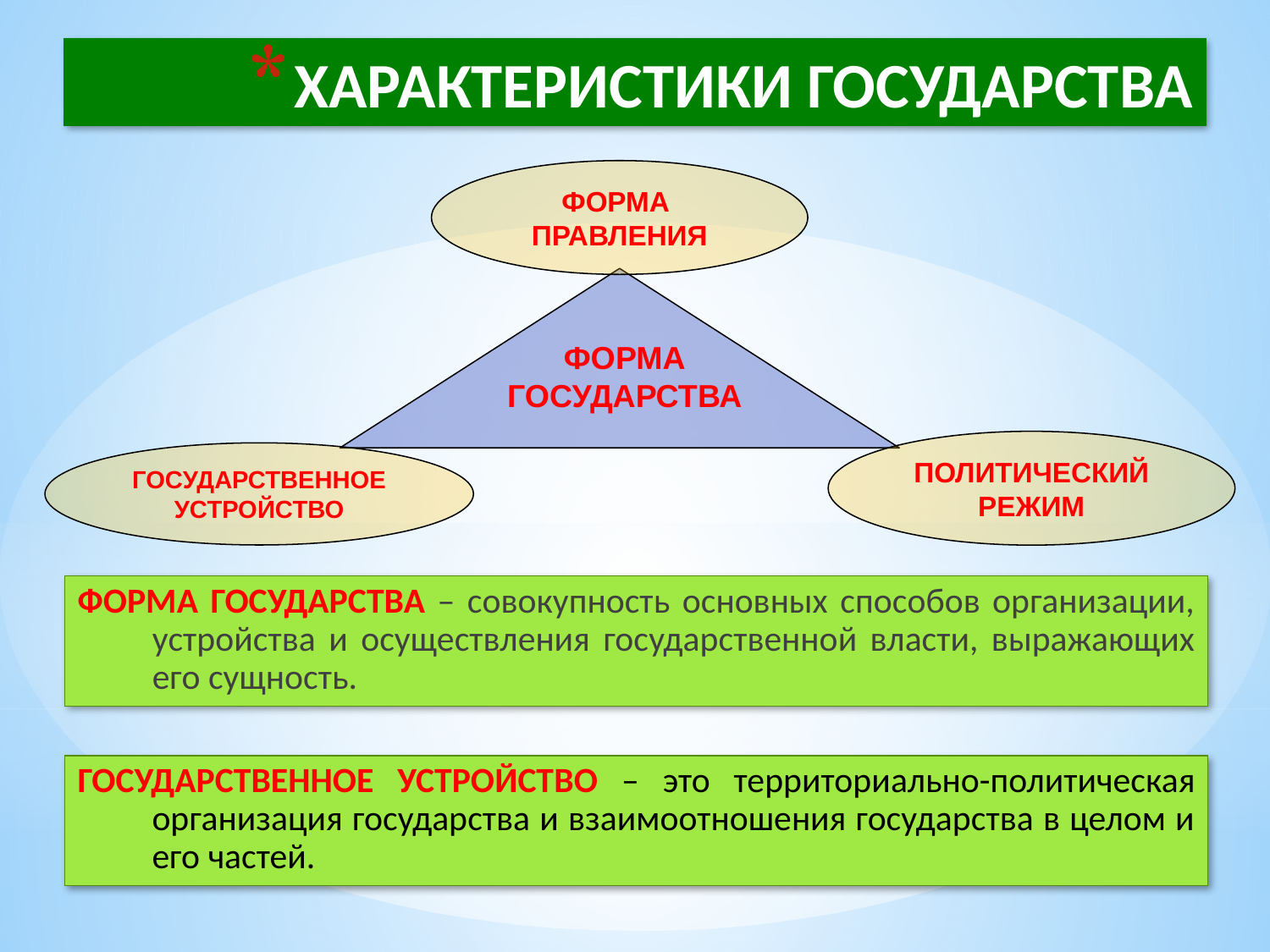

# ХАРАКТЕРИСТИКИ ГОСУДАРСТВА
ФОРМА
ПРАВЛЕНИЯ

ФОРМА ГОСУДАРСТВА
ПОЛИТИЧЕСКИЙ
РЕЖИМ
ГОСУДАРСТВЕННОЕ
УСТРОЙСТВО
ФОРМА ГОСУДАРСТВА – совокупность основных способов организации, устройства и осуществления государственной власти, выражающих его сущность.
ГОСУДАРСТВЕННОЕ УСТРОЙСТВО – это территориально-политическая организация государства и взаимоотношения государства в целом и его частей.